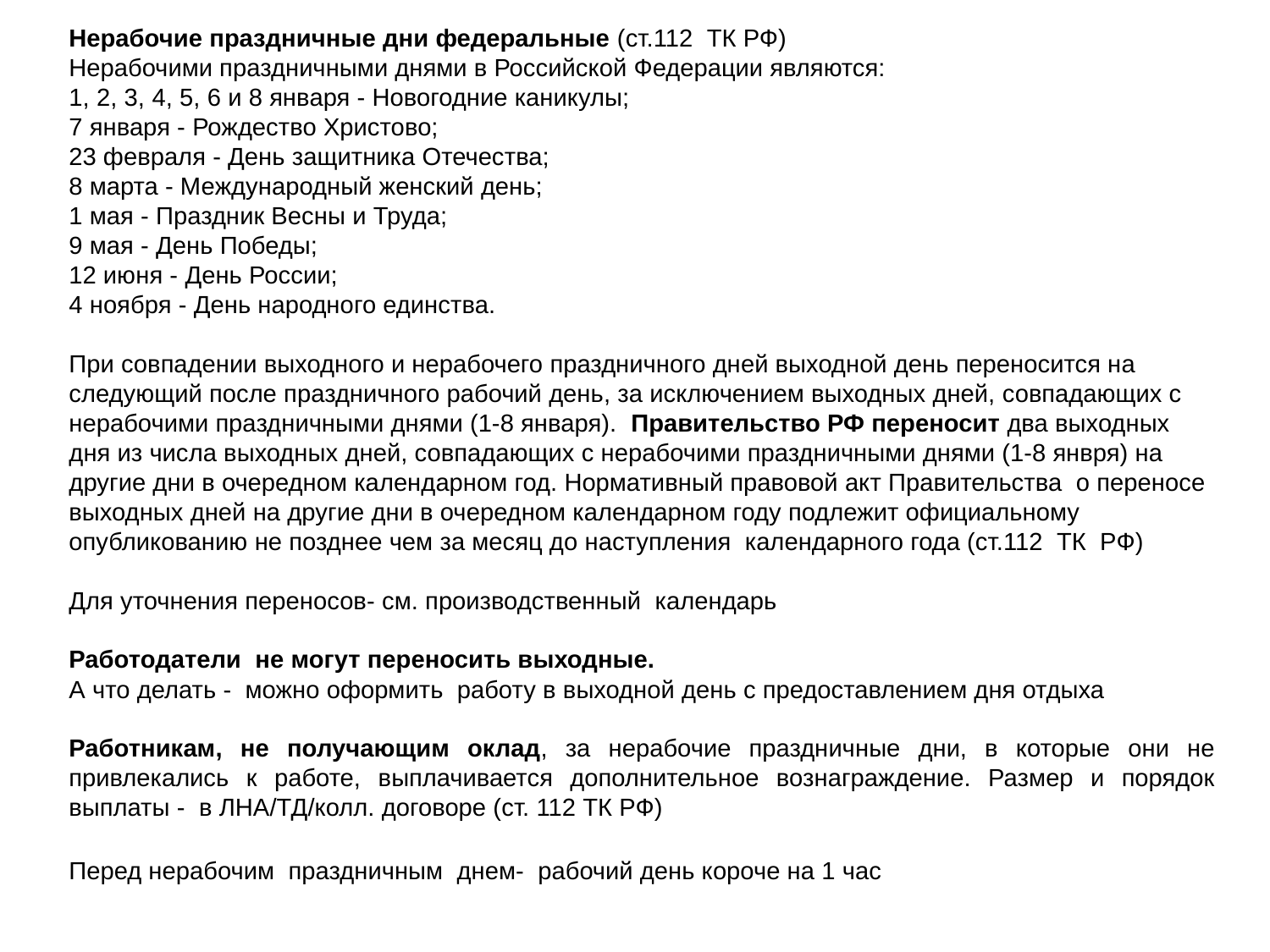

Нерабочие праздничные дни федеральные (ст.112  ТК РФ)
Нерабочими праздничными днями в Российской Федерации являются:
1, 2, 3, 4, 5, 6 и 8 января - Новогодние каникулы;
7 января - Рождество Христово;
23 февраля - День защитника Отечества;
8 марта - Международный женский день;
1 мая - Праздник Весны и Труда;
9 мая - День Победы;
12 июня - День России;
4 ноября - День народного единства.

При совпадении выходного и нерабочего праздничного дней выходной день переносится на следующий после праздничного рабочий день, за исключением выходных дней, совпадающих с нерабочими праздничными днями (1-8 января).  Правительство РФ переносит два выходных дня из числа выходных дней, совпадающих с нерабочими праздничными днями (1-8 янвря) на другие дни в очередном календарном год. Нормативный правовой акт Правительства  о переносе выходных дней на другие дни в очередном календарном году подлежит официальному опубликованию не позднее чем за месяц до наступления  календарного года (ст.112  ТК  РФ)

Для уточнения переносов- см. производственный  календарь

Работодатели  не могут переносить выходные.
А что делать -  можно оформить  работу в выходной день с предоставлением дня отдыха

Работникам, не получающим оклад, за нерабочие праздничные дни, в которые они не привлекались к работе, выплачивается дополнительное вознаграждение. Размер и порядок выплаты -  в ЛНА/ТД/колл. договоре (ст. 112 ТК РФ)

Перед нерабочим  праздничным  днем-  рабочий день короче на 1 час

Дипломы